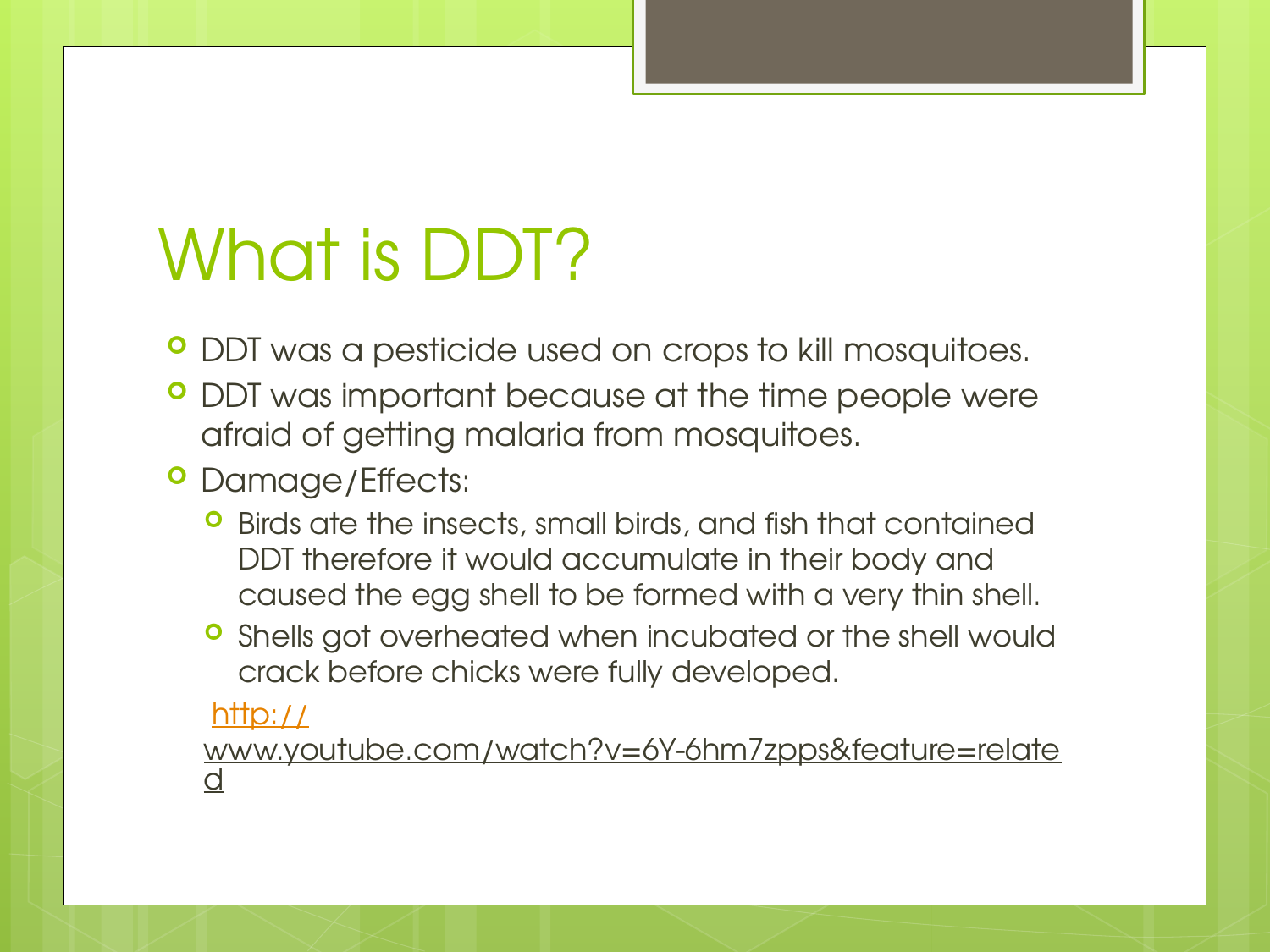

# What is DDT?
DDT was a pesticide used on crops to kill mosquitoes.
DDT was important because at the time people were afraid of getting malaria from mosquitoes.
Damage/Effects:
Birds ate the insects, small birds, and fish that contained DDT therefore it would accumulate in their body and caused the egg shell to be formed with a very thin shell.
Shells got overheated when incubated or the shell would crack before chicks were fully developed.
 http://www.youtube.com/watch?v=6Y-6hm7zpps&feature=related